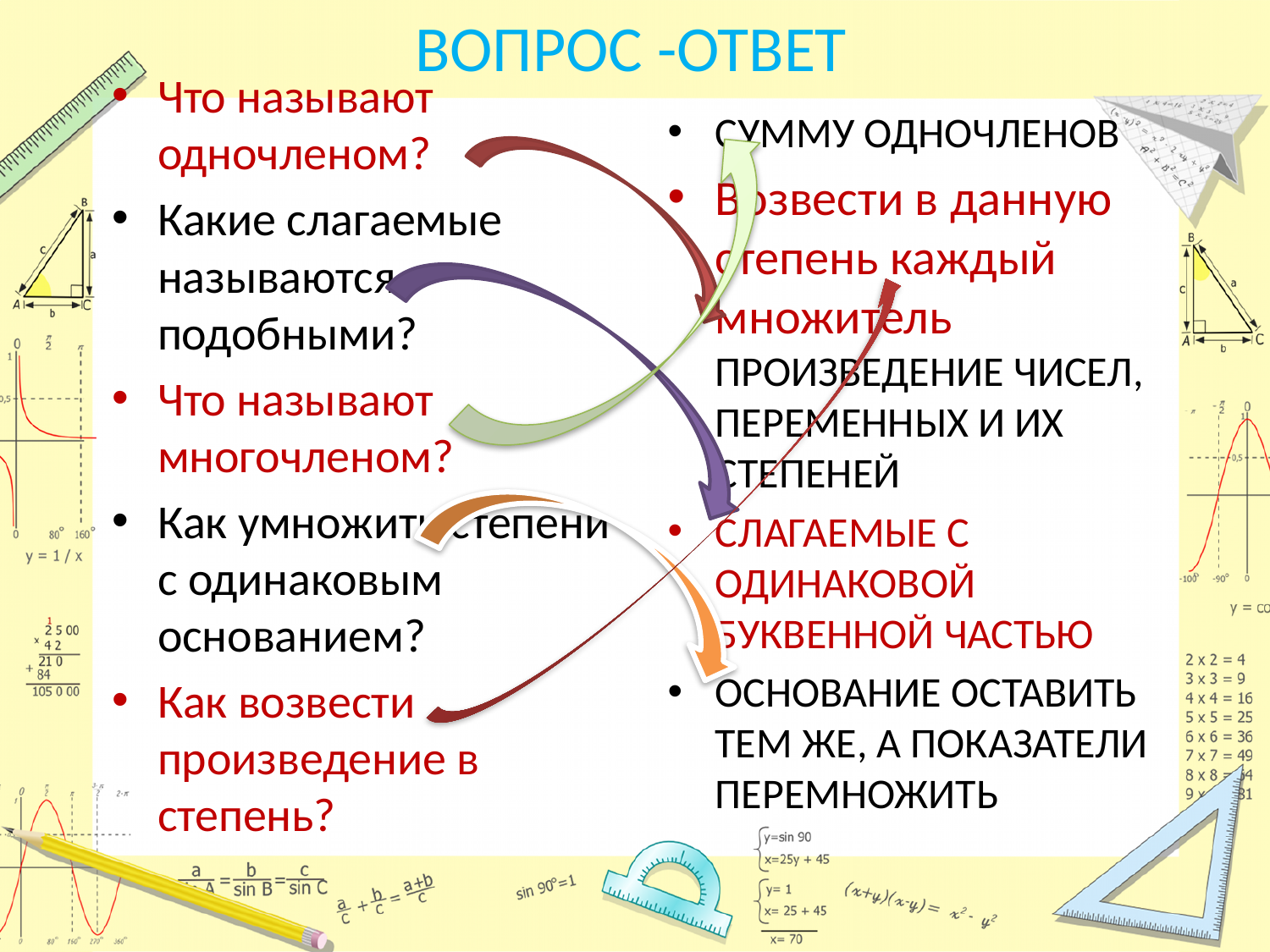

# ВОПРОС -ОТВЕТ
Что называют одночленом?
Какие слагаемые называются подобными?
Что называют многочленом?
Как умножить степени с одинаковым основанием?
Как возвести произведение в степень?

СУММУ ОДНОЧЛЕНОВ
Возвести в данную степень каждый множитель ПРОИЗВЕДЕНИЕ ЧИСЕЛ, ПЕРЕМЕННЫХ И ИХ СТЕПЕНЕЙ
СЛАГАЕМЫЕ С ОДИНАКОВОЙ БУКВЕННОЙ ЧАСТЬЮ
ОСНОВАНИЕ ОСТАВИТЬ ТЕМ ЖЕ, А ПОКАЗАТЕЛИ ПЕРЕМНОЖИТЬ